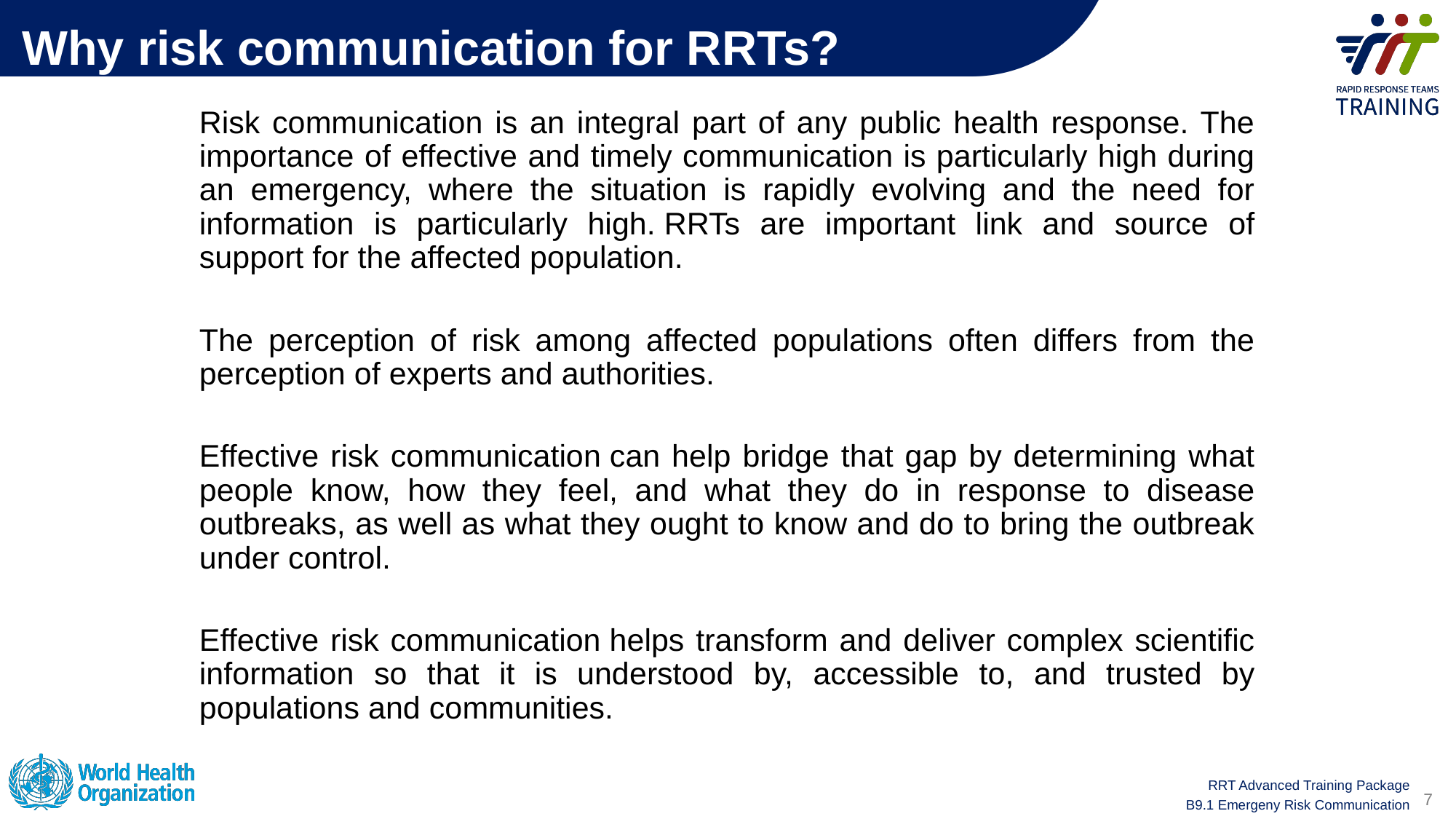

Why risk communication for RRTs?
Risk communication is an integral part of any public health response. The importance of effective and timely communication is particularly high during an emergency, where the situation is rapidly evolving and the need for information is particularly high. RRTs are important link and source of support for the affected population.

The perception of risk among affected populations often differs from the perception of experts and authorities.

Effective risk communication can help bridge that gap by determining what people know, how they feel, and what they do in response to disease outbreaks, as well as what they ought to know and do to bring the outbreak under control.

Effective risk communication helps transform and deliver complex scientific information so that it is understood by, accessible to, and trusted by populations and communities.